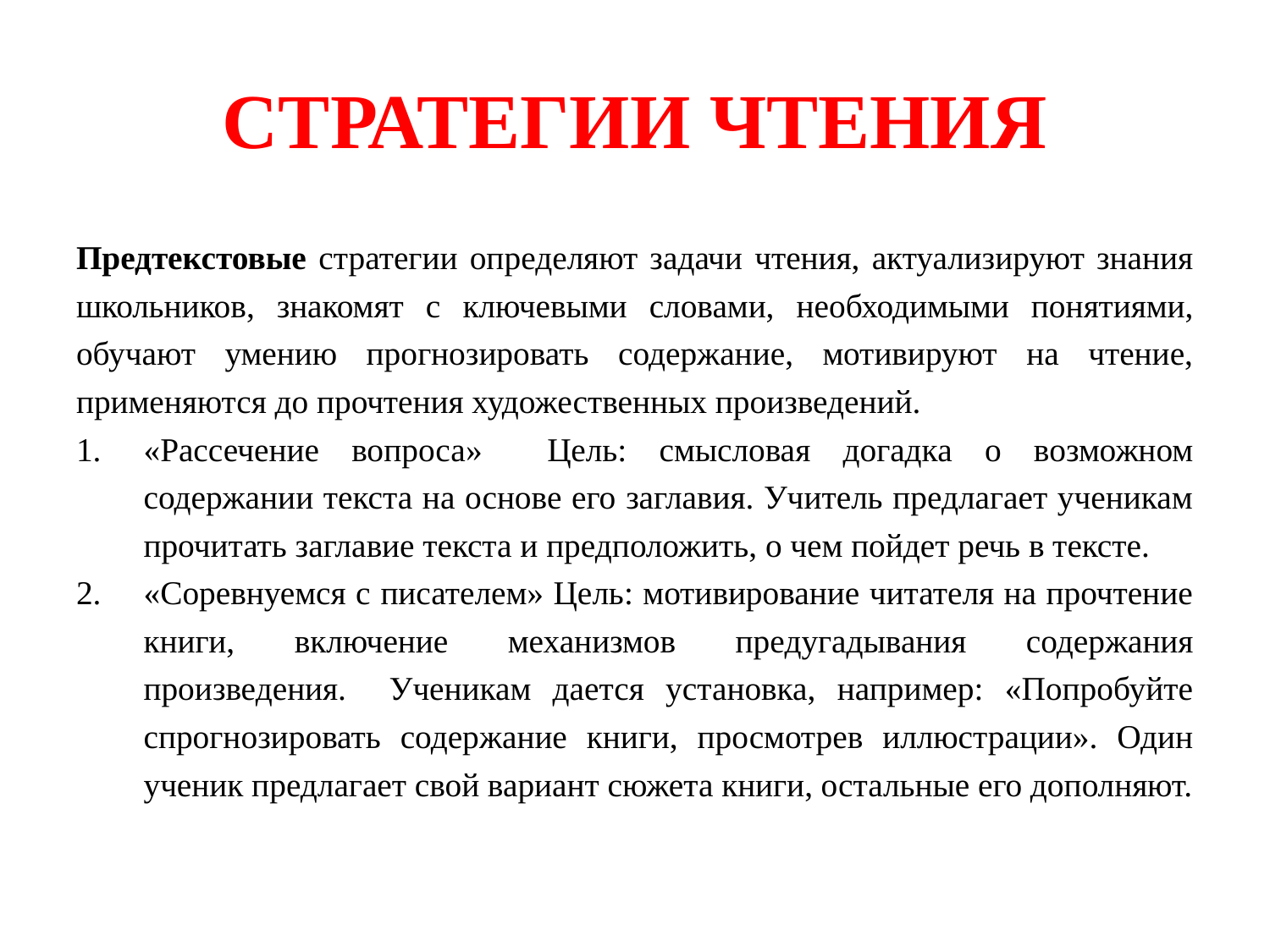

# СТРАТЕГИИ ЧТЕНИЯ
Предтекстовые стратегии определяют задачи чтения, актуализируют знания школьников, знакомят с ключевыми словами, необходимыми понятиями, обучают умению прогнозировать содержание, мотивируют на чтение, применяются до прочтения художественных произведений.
«Рассечение вопроса»  Цель: смысловая догадка о возможном содержании текста на основе его заглавия. Учитель предлагает ученикам прочитать заглавие текста и предположить, о чем пойдет речь в тексте.
«Соревнуемся с писателем» Цель: мотивирование читателя на прочтение книги, включение механизмов предугадывания содержания произведения.  Ученикам дается установка, например: «Попробуйте спрогнозировать содержание книги, просмотрев иллюстрации». Один ученик предлагает свой вариант сюжета книги, остальные его дополняют.